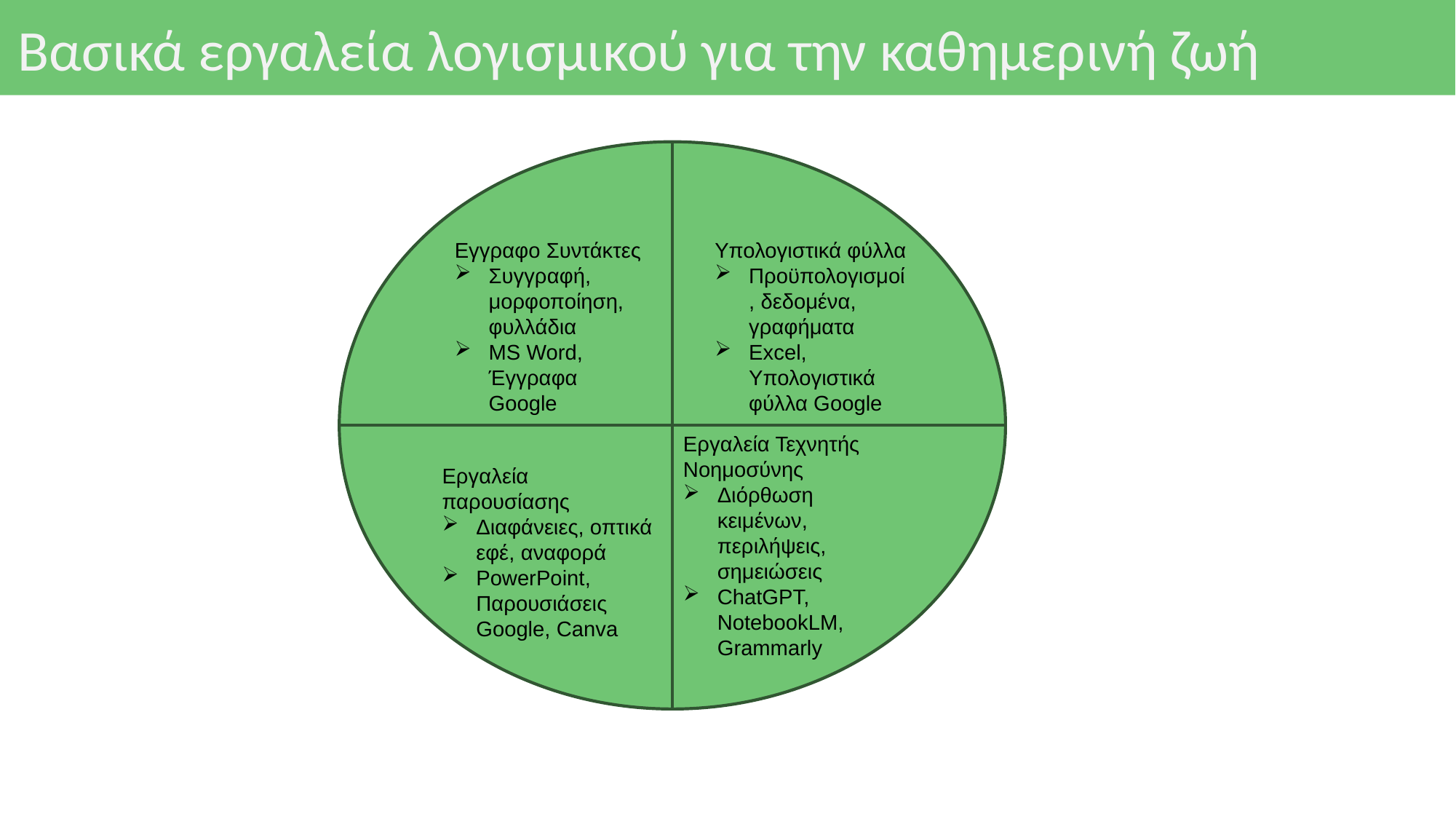

# Βασικά εργαλεία λογισμικού για την καθημερινή ζωή

Εγγραφο Συντάκτες
Συγγραφή, μορφοποίηση, φυλλάδια
MS Word, Έγγραφα Google
Υπολογιστικά φύλλα
Προϋπολογισμοί, δεδομένα, γραφήματα
Excel, Υπολογιστικά φύλλα Google
Εργαλεία Τεχνητής Νοημοσύνης
Διόρθωση κειμένων, περιλήψεις, σημειώσεις
ChatGPT, NotebookLM, Grammarly
Εργαλεία παρουσίασης
Διαφάνειες, οπτικά εφέ, αναφορά
PowerPoint, Παρουσιάσεις Google, Canva